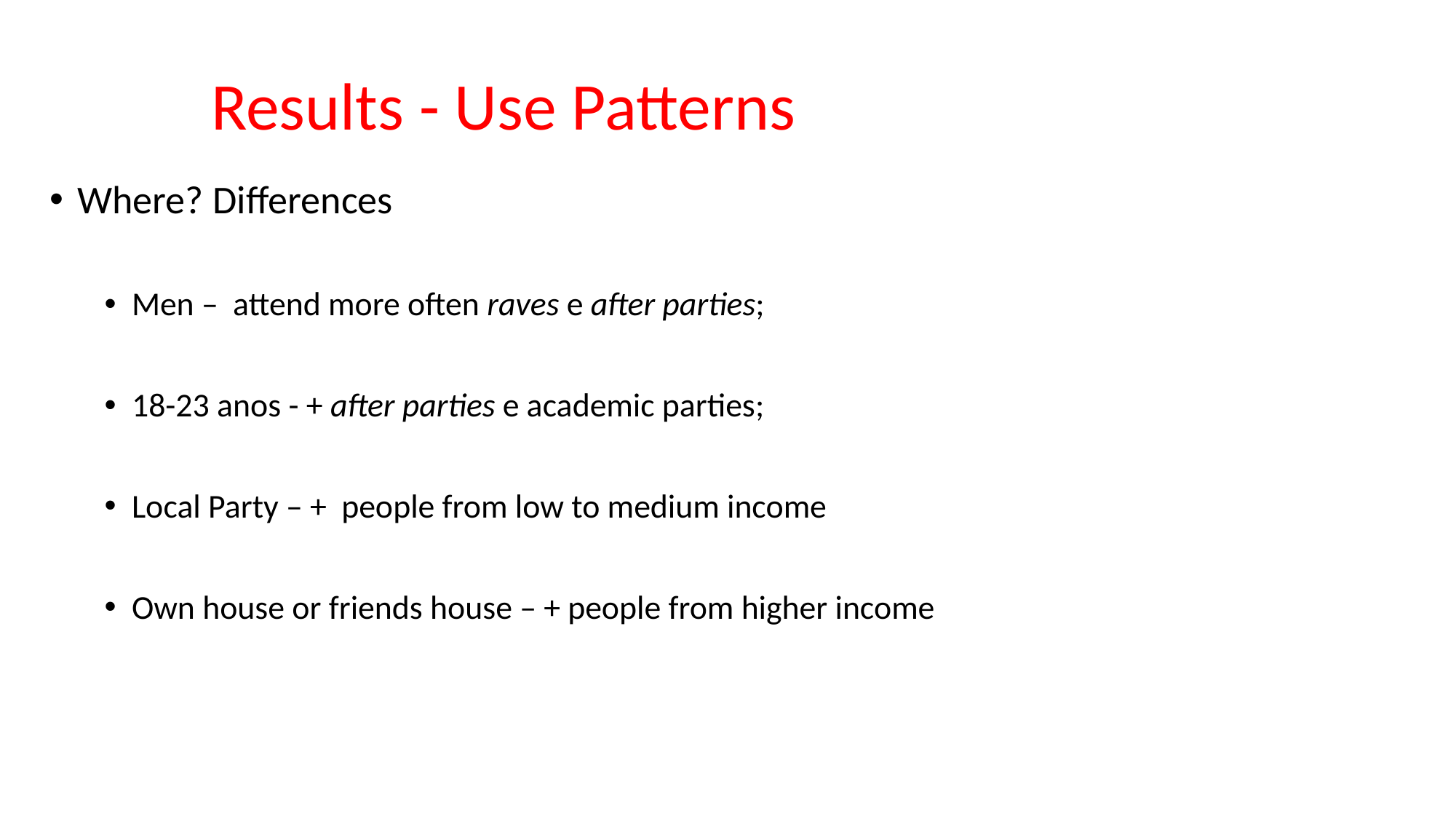

# Results - Use Patterns
Where? Differences

Men –  attend more often raves e after parties;

18-23 anos - + after parties e academic parties;

Local Party – +  people from low to medium income

Own house or friends house – + people from higher income